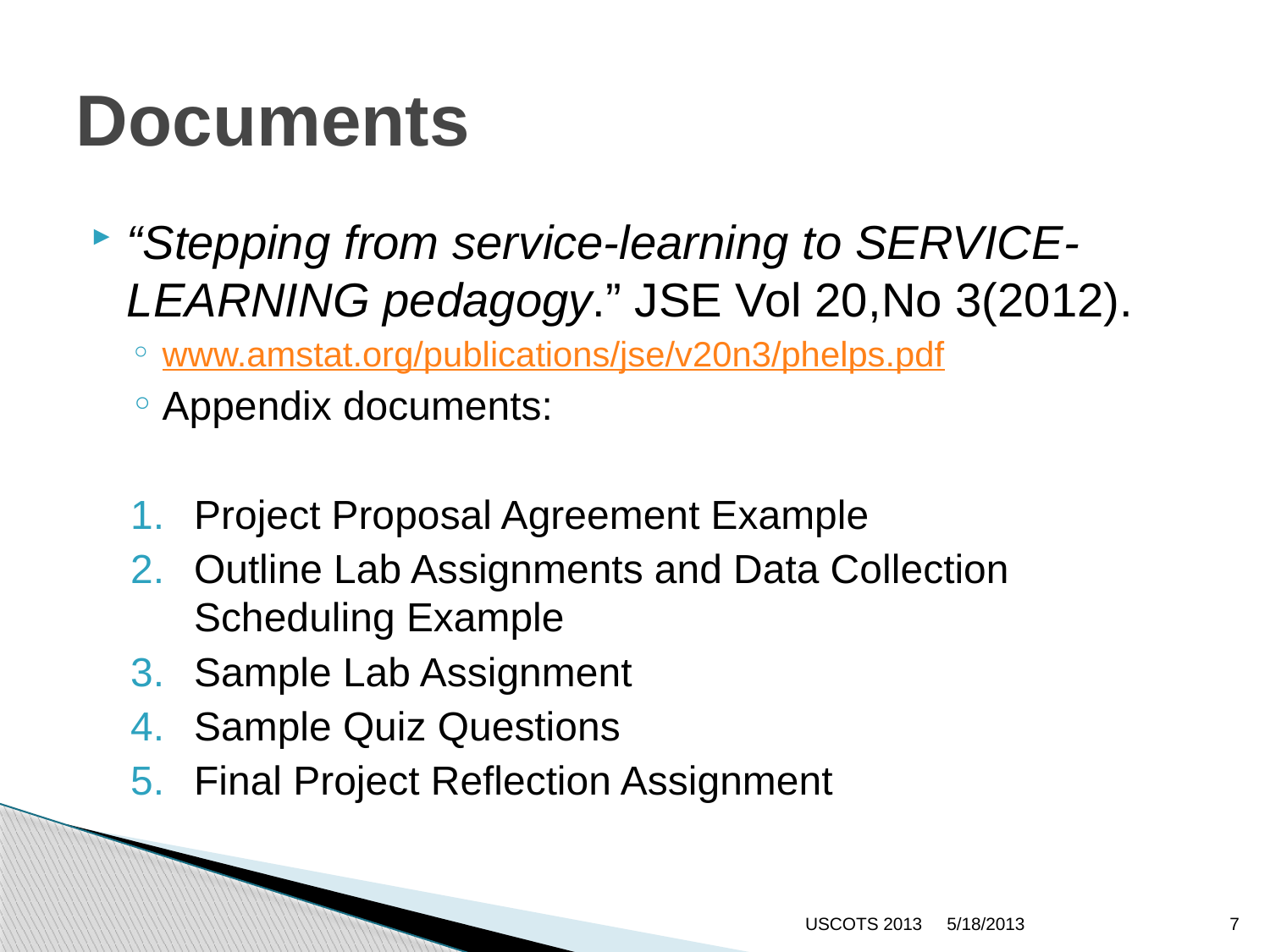

# Documents
“Stepping from service-learning to SERVICE-LEARNING pedagogy.” JSE Vol 20,No 3(2012).
www.amstat.org/publications/jse/v20n3/phelps.pdf
Appendix documents:

Project Proposal Agreement Example
Outline Lab Assignments and Data Collection Scheduling Example
Sample Lab Assignment
Sample Quiz Questions
Final Project Reflection Assignment

USCOTS 2013
5/18/2013
7